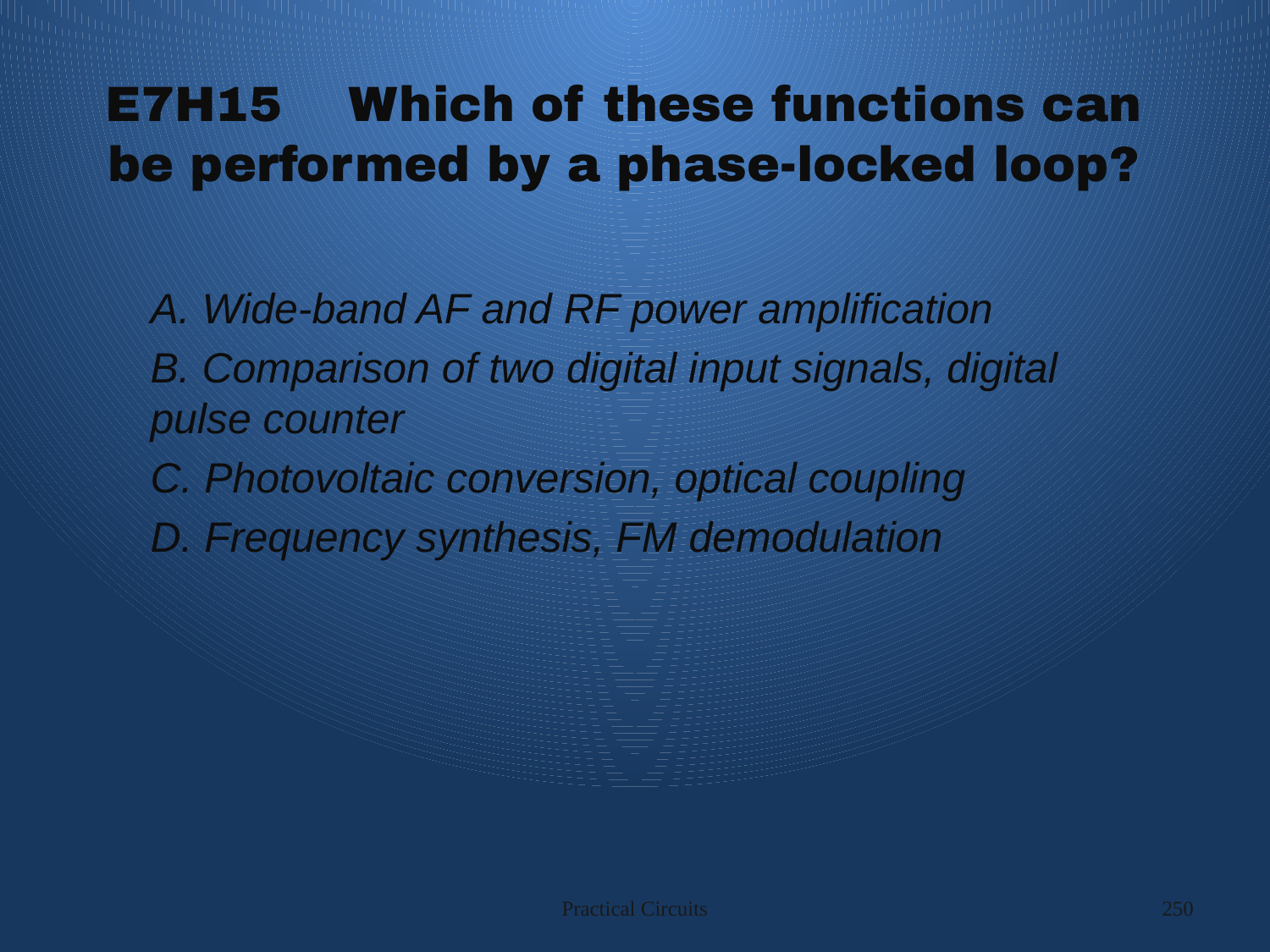

# E7H15    Which of these functions can be performed by a phase-locked loop?
A. Wide-band AF and RF power amplification
B. Comparison of two digital input signals, digital pulse counter
C. Photovoltaic conversion, optical coupling
D. Frequency synthesis, FM demodulation
Practical Circuits
250